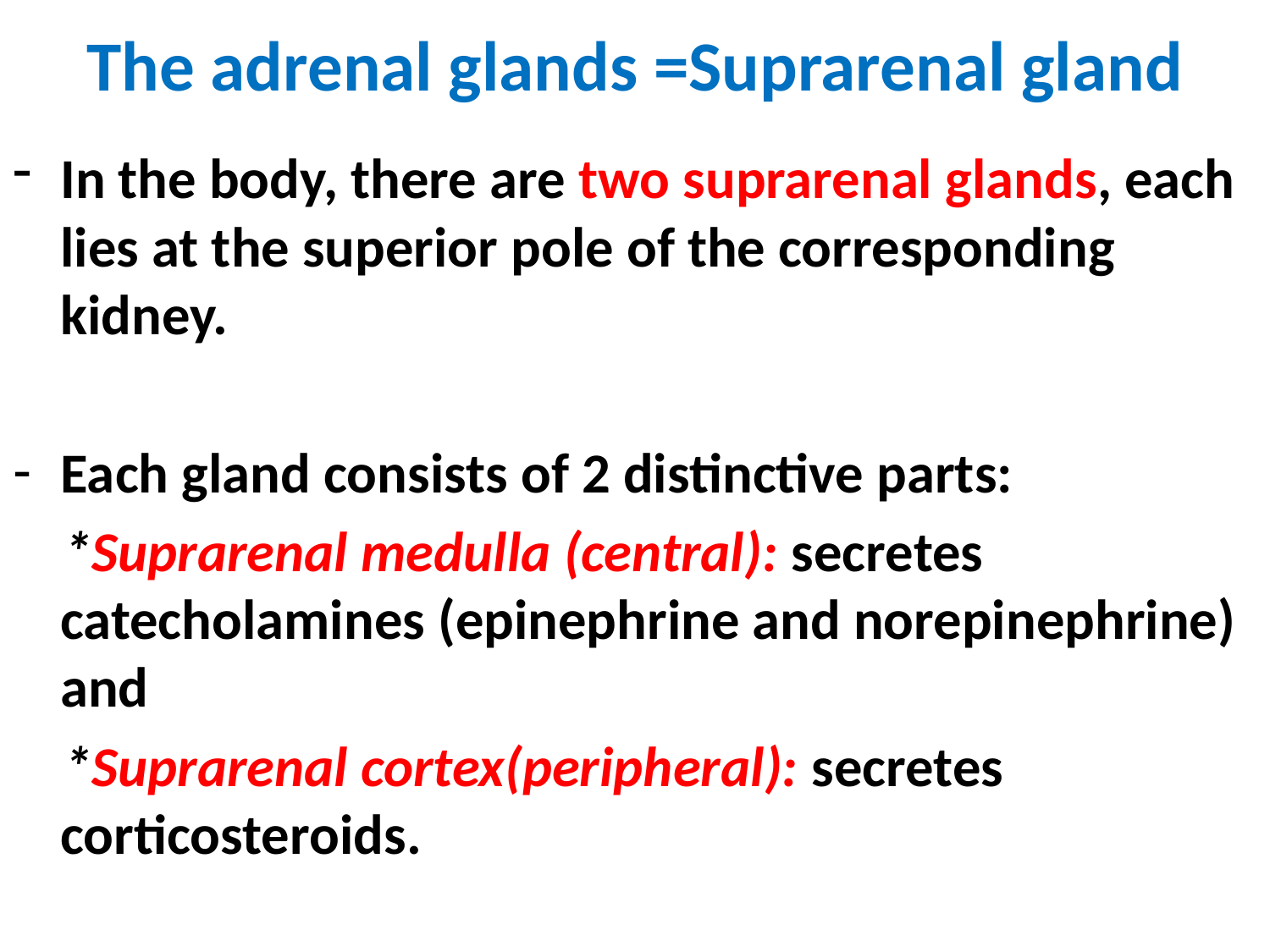

# The adrenal glands =Suprarenal gland
In the body, there are two suprarenal glands, each lies at the superior pole of the corresponding kidney.

Each gland consists of 2 distinctive parts:
    *Suprarenal medulla (central): secretes catecholamines (epinephrine and norepinephrine) and
    *Suprarenal cortex(peripheral): secretes corticosteroids.